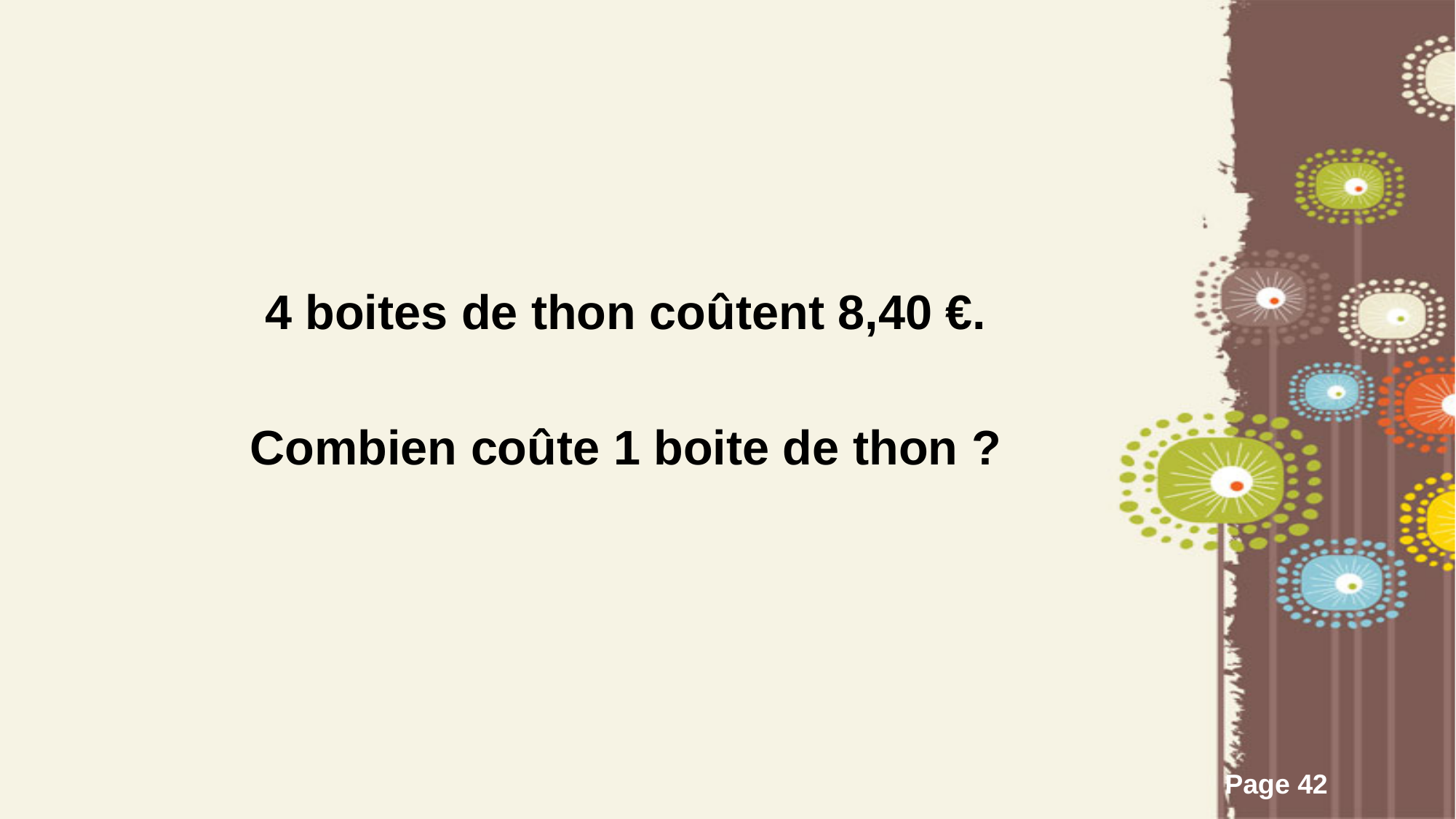

4 boites de thon coûtent 8,40 €.

Combien coûte 1 boite de thon ?